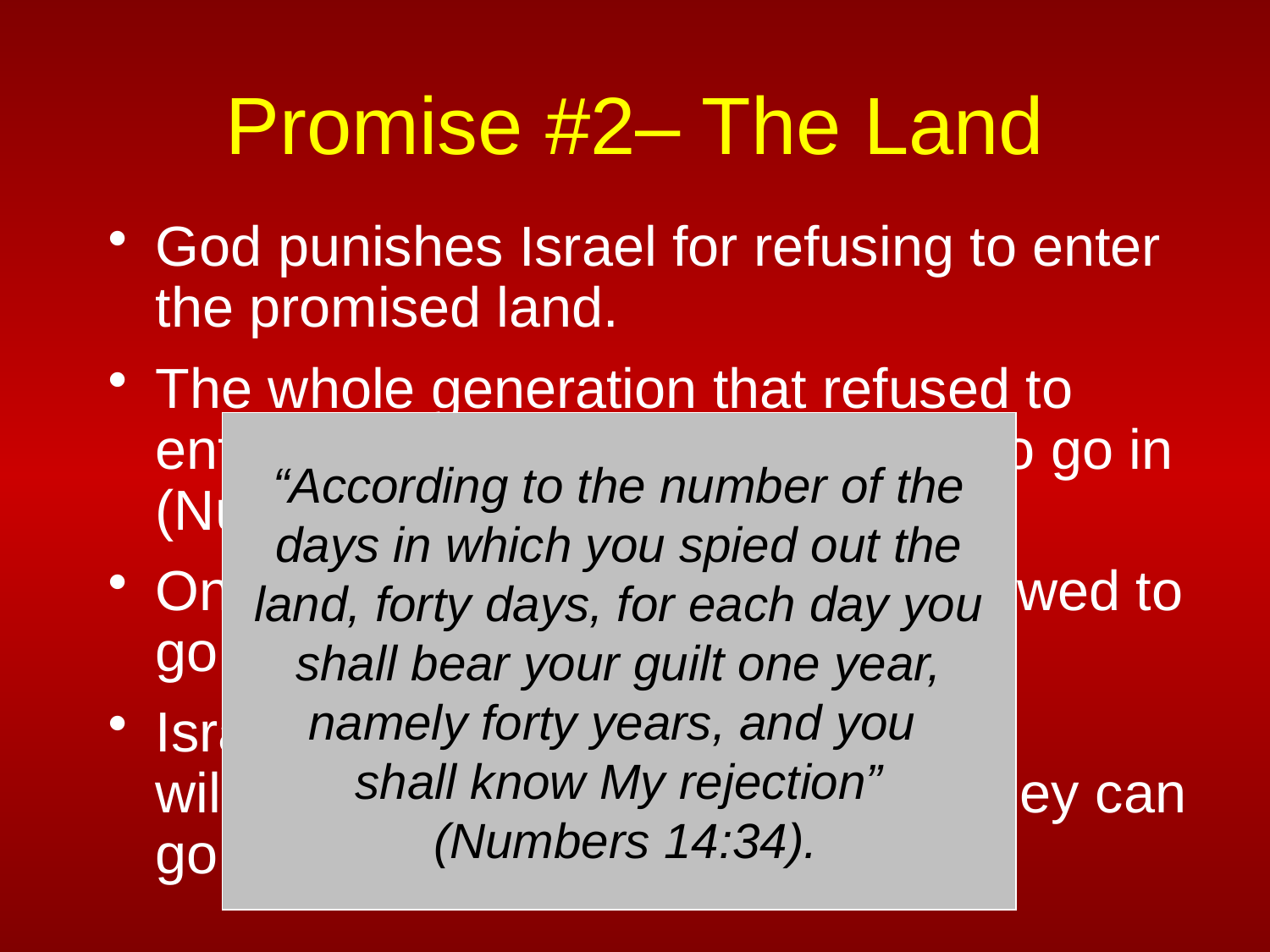

# Promise #2– The Land
God punishes Israel for refusing to enter the promised land.
The whole generation that refused to enter the land will not be allowed to go in (Numbers 14:22-23).
Only Joshua and Caleb will be allowed to go into the land (Numbers 14:30).
Israel will have to wander in the wilderness for forty years before they can go into the promised land.
“According to the number of the days in which you spied out the land, forty days, for each day you shall bear your guilt one year, namely forty years, and you
shall know My rejection”
 (Numbers 14:34).